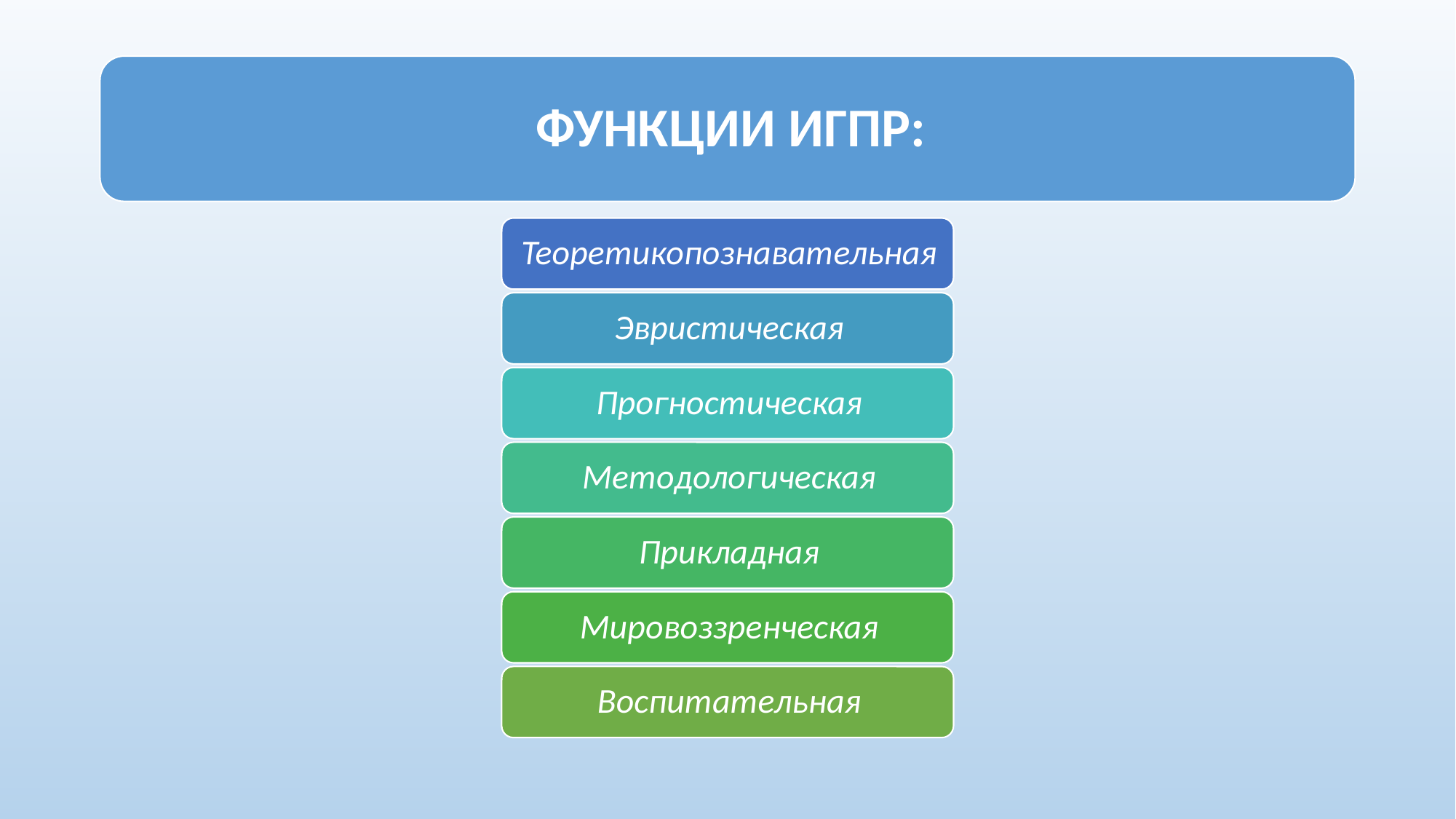

ФУНКЦИИ ИГПР:
Теоретико­познавательная
Эвристическая
Прогностическая
Методологическая
Прикладная
Мировоззренческая
Воспитательная